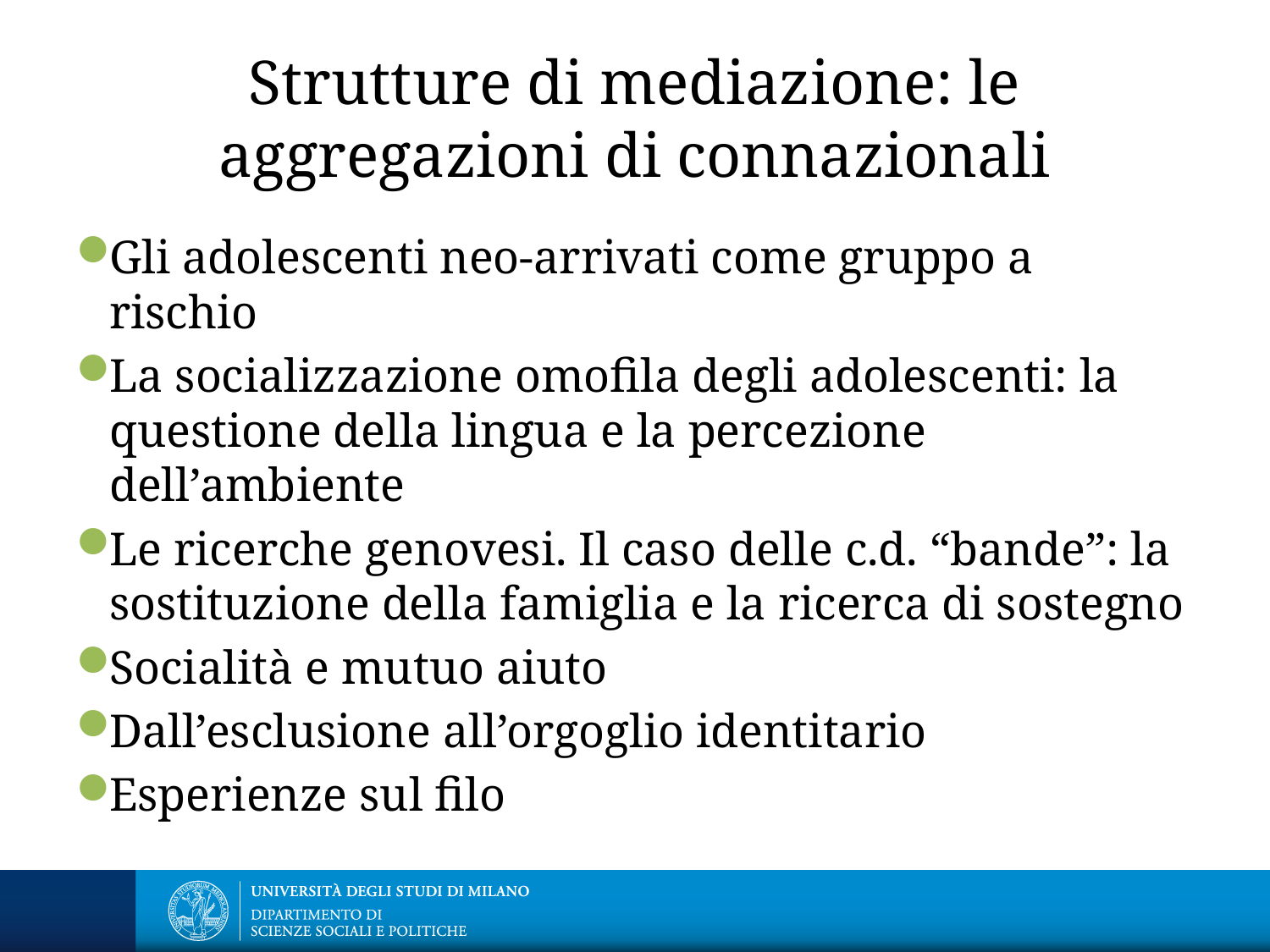

# Strutture di mediazione: le aggregazioni di connazionali
Gli adolescenti neo-arrivati come gruppo a rischio
La socializzazione omofila degli adolescenti: la questione della lingua e la percezione dell’ambiente
Le ricerche genovesi. Il caso delle c.d. “bande”: la sostituzione della famiglia e la ricerca di sostegno
Socialità e mutuo aiuto
Dall’esclusione all’orgoglio identitario
Esperienze sul filo